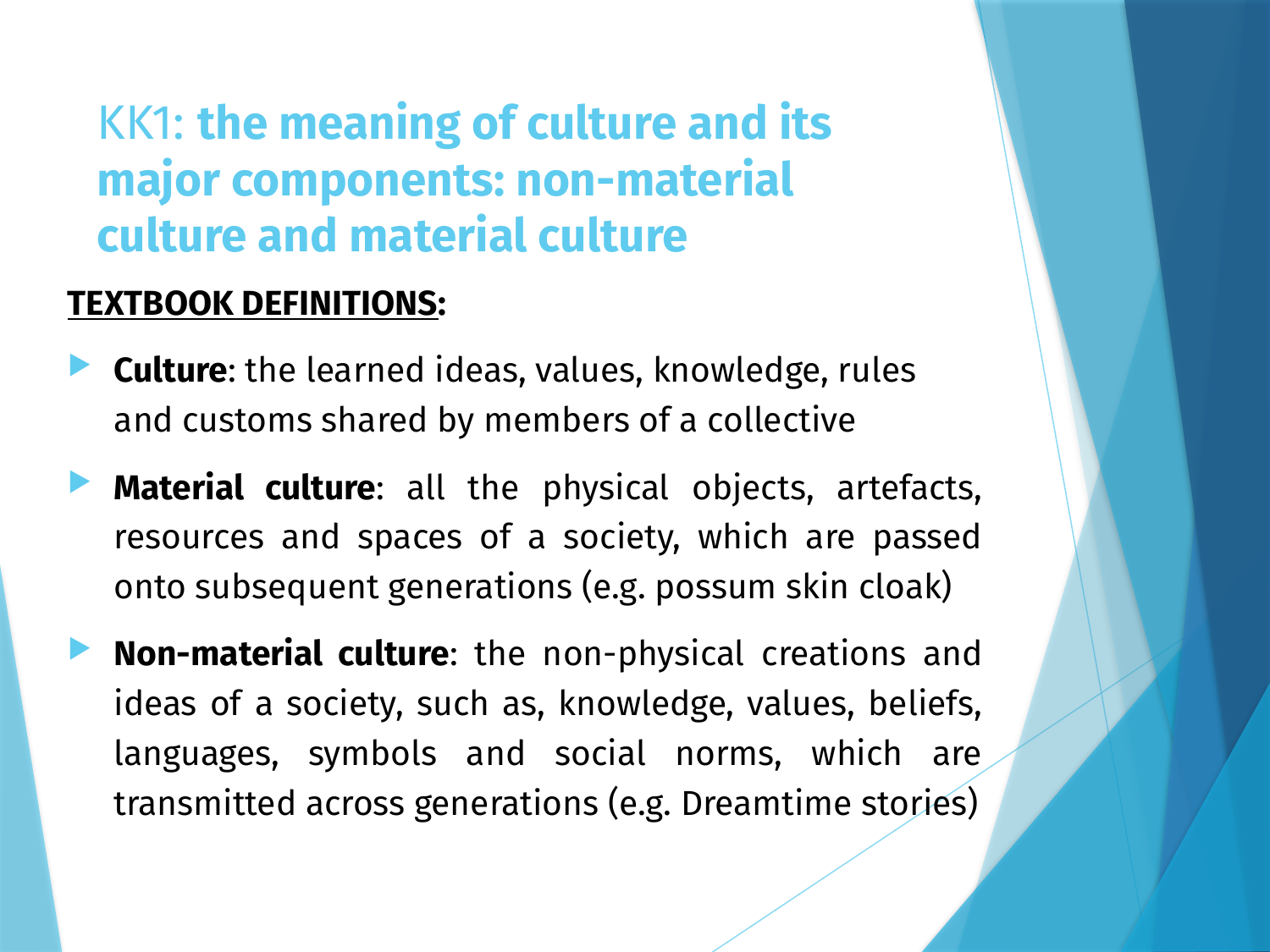

# KK1: the meaning of culture and its major components: non-material culture and material culture
TEXTBOOK DEFINITIONS:
Culture: the learned ideas, values, knowledge, rules and customs shared by members of a collective
Material culture: all the physical objects, artefacts, resources and spaces of a society, which are passed onto subsequent generations (e.g. possum skin cloak)
Non-material culture: the non-physical creations and ideas of a society, such as, knowledge, values, beliefs, languages, symbols and social norms, which are transmitted across generations (e.g. Dreamtime stories)